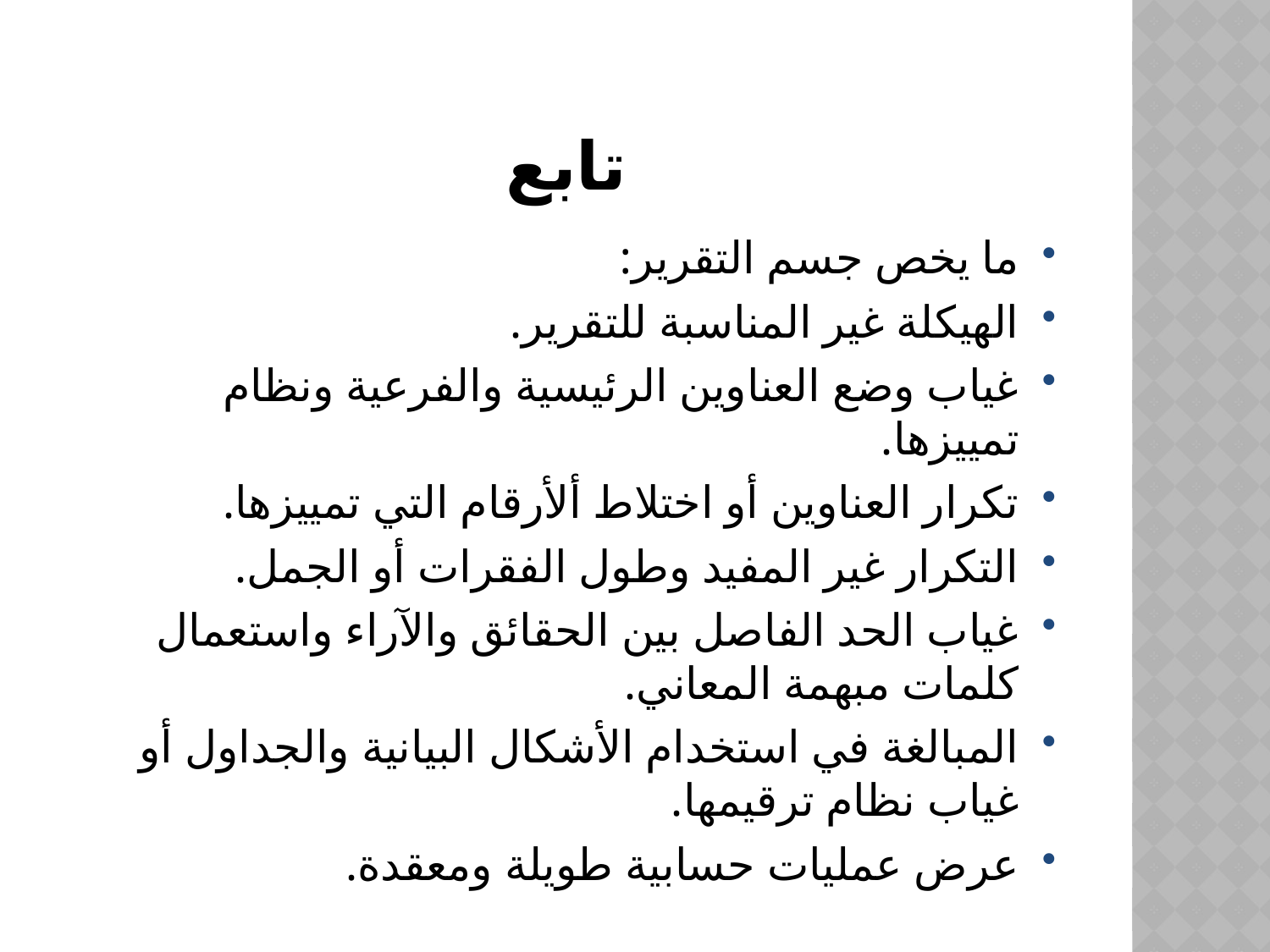

# تابع
ما يخص جسم التقرير:
الهيكلة غير المناسبة للتقرير.
غياب وضع العناوين الرئيسية والفرعية ونظام تمييزها.
تكرار العناوين أو اختلاط ألأرقام التي تمييزها.
التكرار غير المفيد وطول الفقرات أو الجمل.
غياب الحد الفاصل بين الحقائق والآراء واستعمال كلمات مبهمة المعاني.
المبالغة في استخدام الأشكال البيانية والجداول أو غياب نظام ترقيمها.
عرض عمليات حسابية طويلة ومعقدة.